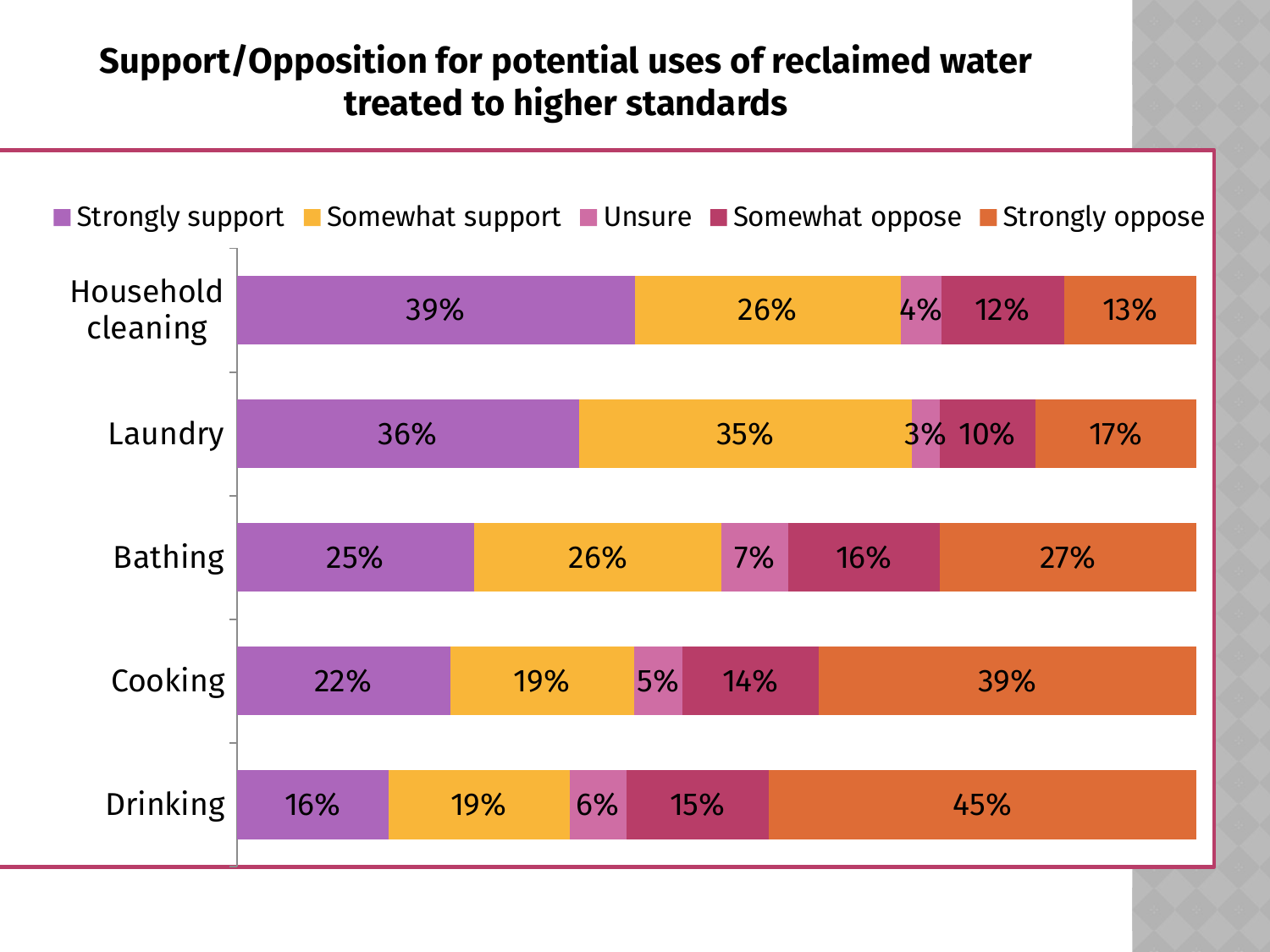

Support/Opposition for potential uses of reclaimed water treated to higher standards

### Chart

| Category | Strongly support | Somewhat support | Unsure | Somewhat oppose | Strongly oppose |
|---|---|---|---|---|---|
| Drinking | 0.16 | 0.19 | 0.06000000000000003 | 0.15000000000000013 | 0.45 |
| Cooking | 0.22 | 0.19 | 0.05 | 0.14 | 0.39000000000000035 |
| Bathing | 0.25 | 0.26 | 0.07000000000000002 | 0.16 | 0.27 |
| Laundry | 0.36000000000000026 | 0.35000000000000026 | 0.030000000000000002 | 0.1 | 0.17 |
| Household cleaning | 0.39000000000000035 | 0.26 | 0.04000000000000002 | 0.12000000000000002 | 0.13 |